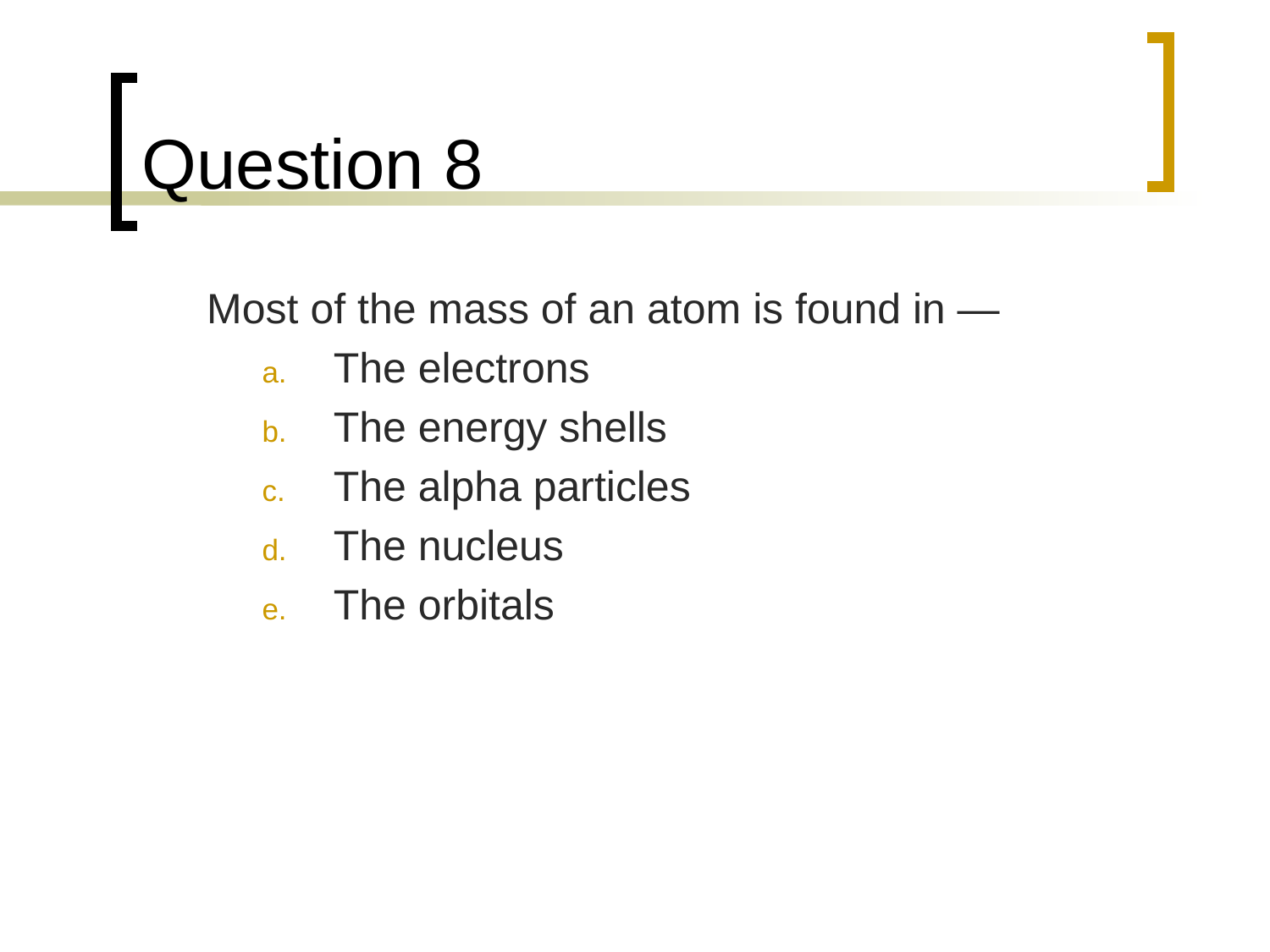

# Question 8
	Most of the mass of an atom is found in —
The electrons
The energy shells
The alpha particles
The nucleus
The orbitals